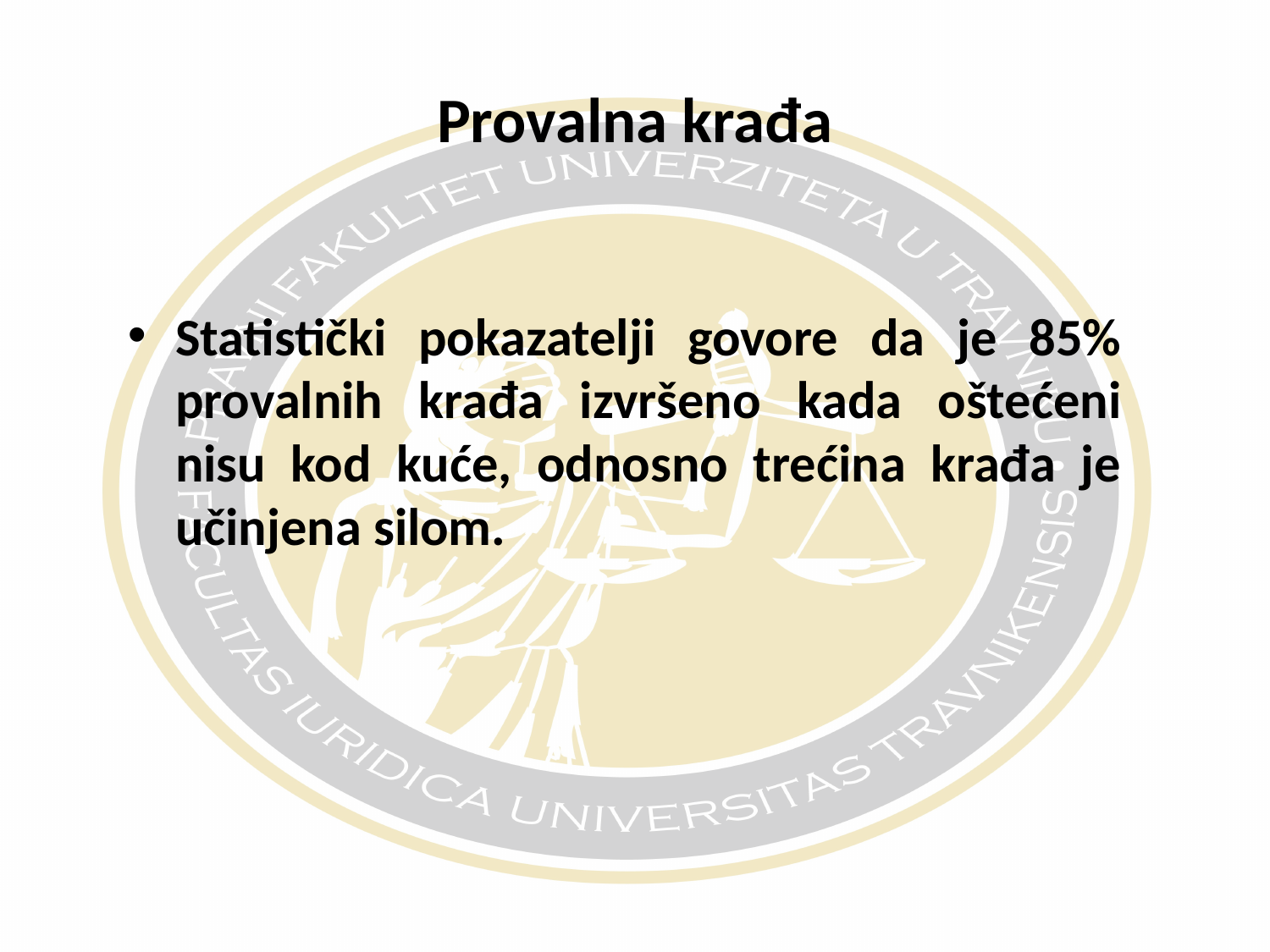

# Provalna krađa

Statistički pokazatelji govore da je 85% provalnih krađa izvršeno kada oštećeni nisu kod kuće, odnosno trećina krađa je učinjena silom.